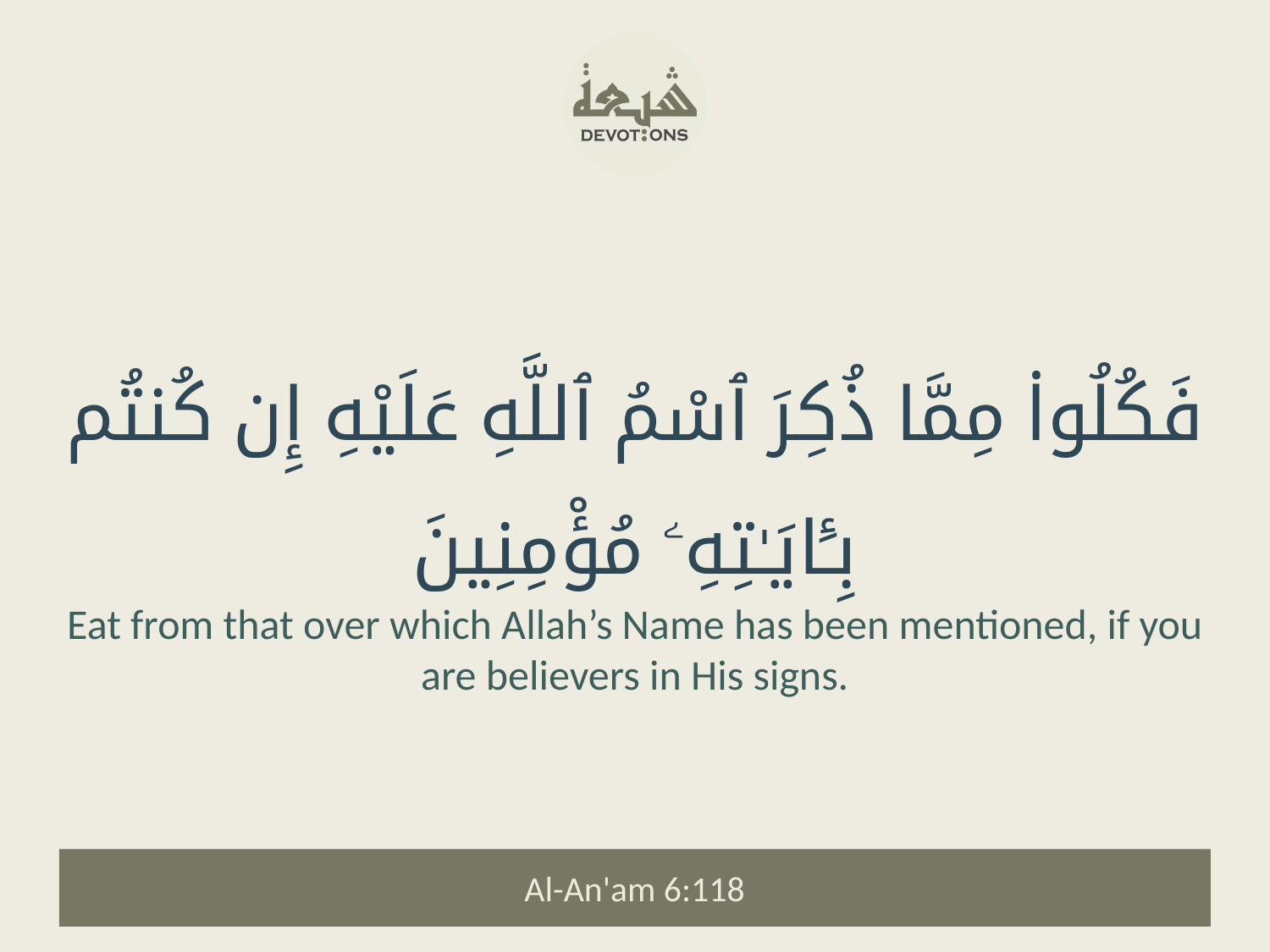

فَكُلُوا۟ مِمَّا ذُكِرَ ٱسْمُ ٱللَّهِ عَلَيْهِ إِن كُنتُم بِـَٔايَـٰتِهِۦ مُؤْمِنِينَ
Eat from that over which Allah’s Name has been mentioned, if you are believers in His signs.
Al-An'am 6:118